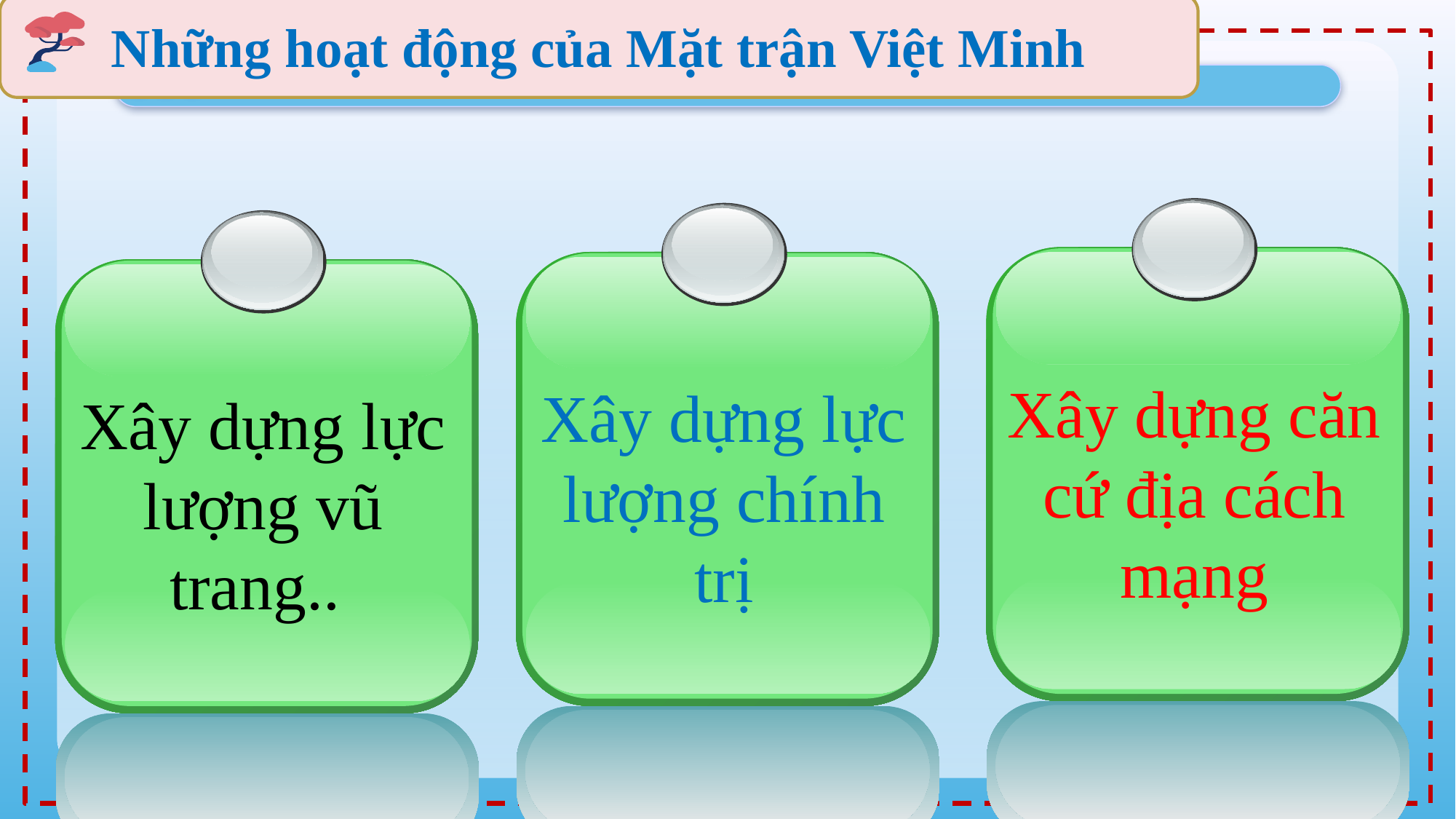

Những hoạt động của Mặt trận Việt Minh

Xây dựng căn cứ địa cách mạng

Xây dựng lực lượng chính trị

Xây dựng lực lượng vũ trang..